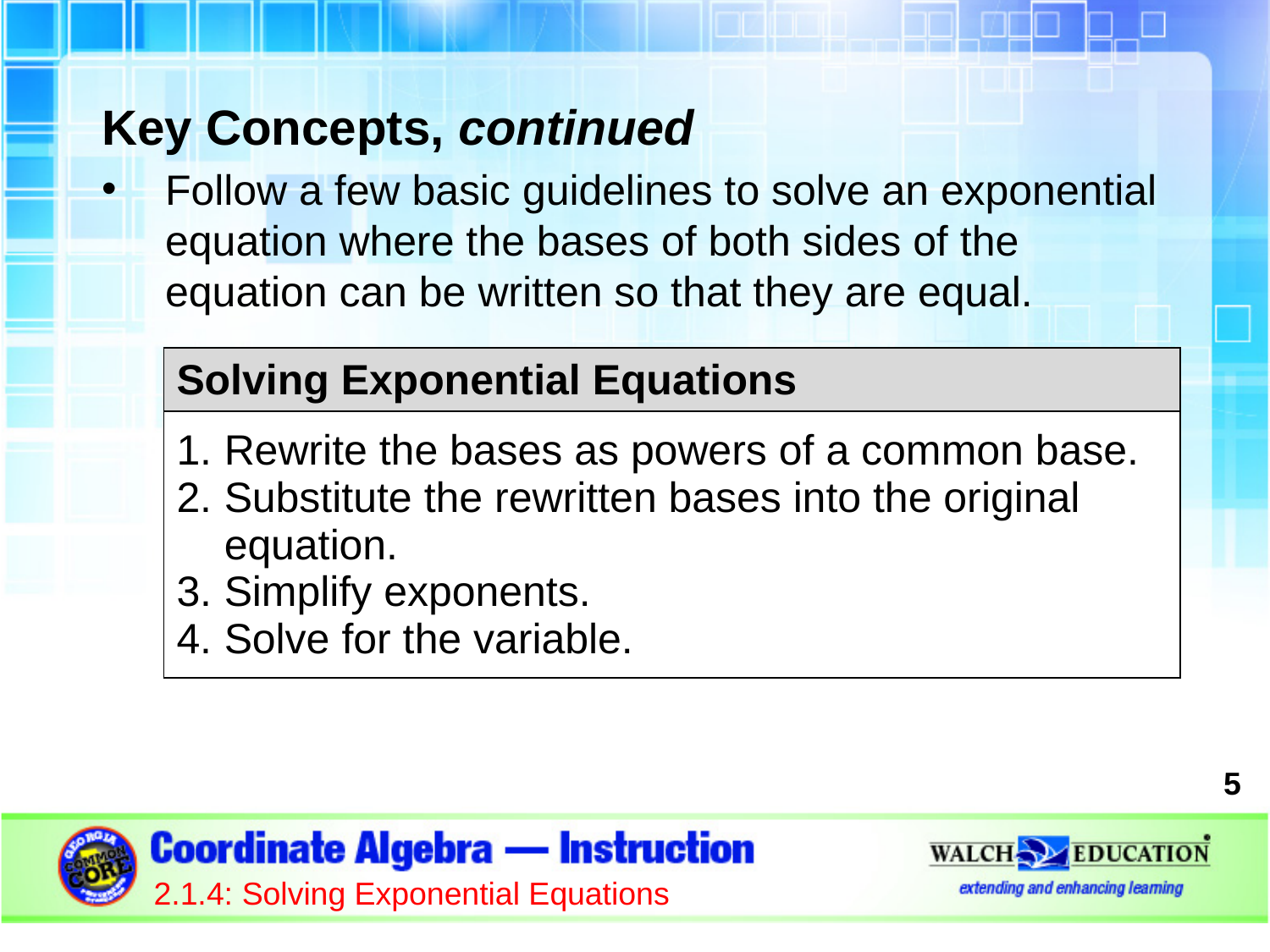

Key Concepts, continued
Follow a few basic guidelines to solve an exponential equation where the bases of both sides of the equation can be written so that they are equal.

| Solving Exponential Equations |
| --- |
| Rewrite the bases as powers of a common base. Substitute the rewritten bases into the original equation. Simplify exponents. Solve for the variable. |
5
2.1.4: Solving Exponential Equations